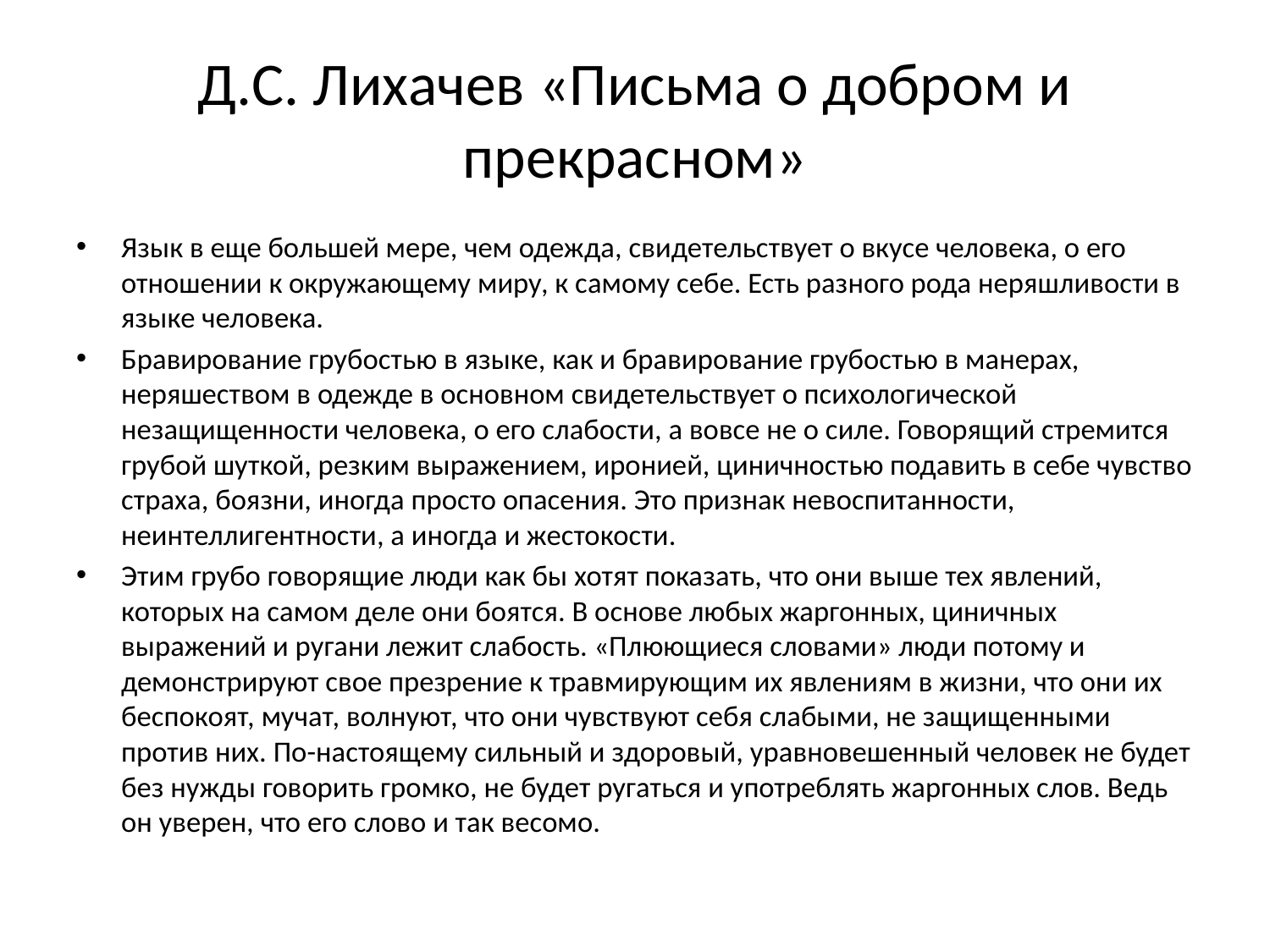

# Д.С. Лихачев «Письма о добром и прекрасном»
Язык в еще большей мере, чем одежда, свидетельствует о вкусе человека, о его отношении к окружающему миру, к самому себе. Есть разного рода неряшливости в языке человека.
Бравирование грубостью в языке, как и бравирование грубостью в манерах, неряшеством в одежде в основном свидетельствует о психологической незащищенности человека, о его слабости, а вовсе не о силе. Говорящий стремится грубой шуткой, резким выражением, иронией, циничностью подавить в себе чувство страха, боязни, иногда просто опасения. Это признак невоспитанности, неинтеллигентности, а иногда и жестокости.
Этим грубо говорящие люди как бы хотят показать, что они выше тех явлений, которых на самом деле они боятся. В основе любых жаргонных, циничных выражений и ругани лежит слабость. «Плюющиеся словами» люди потому и демонстрируют свое презрение к травмирующим их явлениям в жизни, что они их беспокоят, мучат, волнуют, что они чувствуют себя слабыми, не защищенными против них. По-настоящему сильный и здоровый, уравновешенный человек не будет без нужды говорить громко, не будет ругаться и употреблять жаргонных слов. Ведь он уверен, что его слово и так весомо.